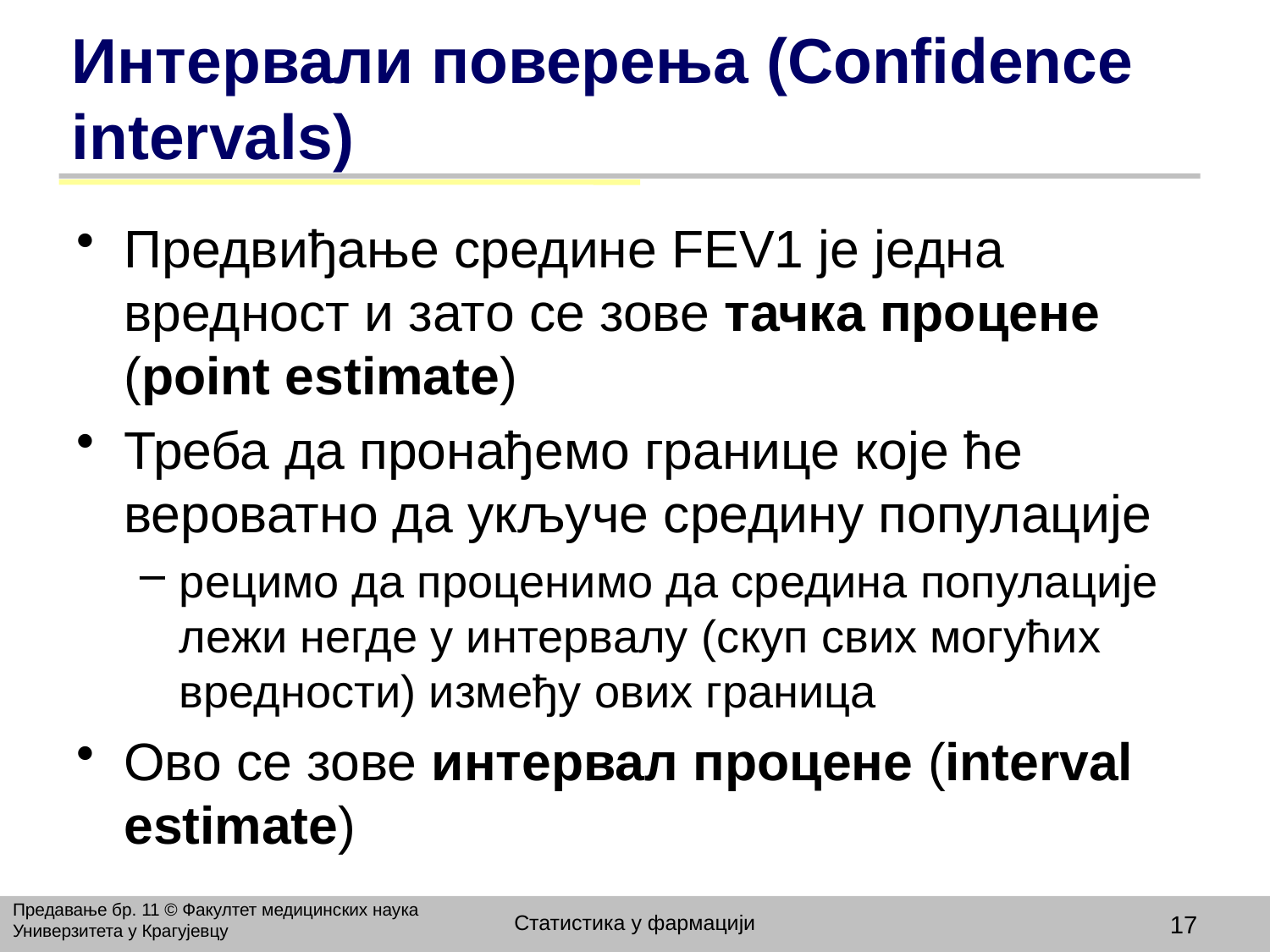

# Интервали поверења (Confidence intervals)
Предвиђање средине FEV1 је једна вредност и зато се зове тачка процене (point estimate)
Треба да пронађемо границе које ће вероватно да укључе средину популације
рецимо да проценимо да средина популације лежи негде у интервалу (скуп свих могућих вредности) између ових граница
Ово се зове интервал процене (interval estimate)
Предавање бр. 11 © Факултет медицинских наука Универзитета у Крагујевцу
Статистика у фармацији
17